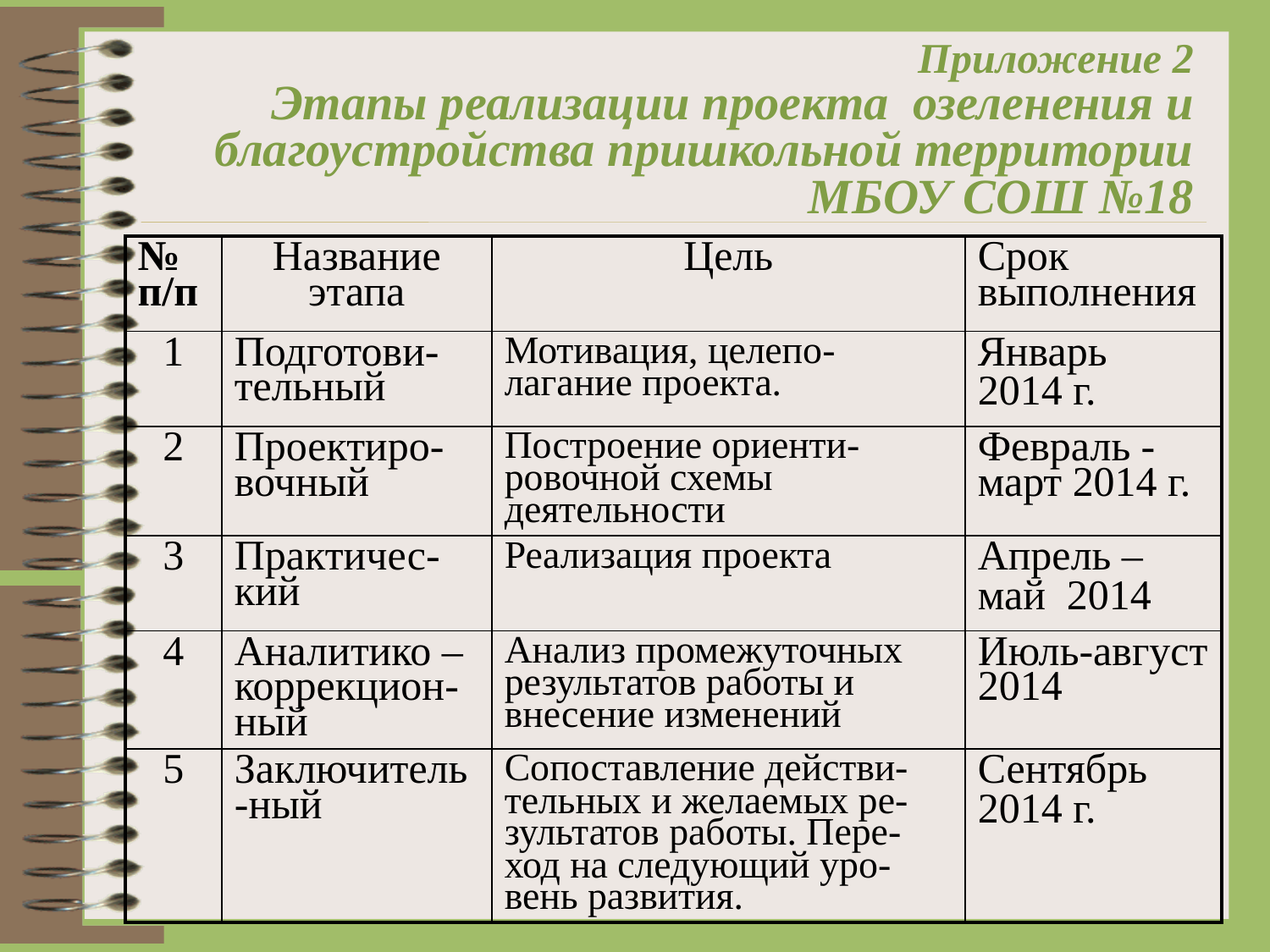

# Приложение 2 Этапы реализации проекта  озеленения и благоустройства пришкольной территории МБОУ СОШ №18
| № п/п | Название этапа | Цель | Срок выполнения |
| --- | --- | --- | --- |
| 1 | Подготови-тельный | Мотивация, целепо-лагание проекта. | Январь 2014 г. |
| 2 | Проектиро-вочный | Построение ориенти-ровочной схемы деятельности | Февраль - март 2014 г. |
| 3 | Практичес-кий | Реализация проекта | Апрель – май 2014 |
| 4 | Аналитико – коррекцион-ный | Анализ промежуточных результатов работы и внесение изменений | Июль-август 2014 |
| 5 | Заключитель-ный | Сопоставление действи-тельных и желаемых ре-зультатов работы. Пере-ход на следующий уро-вень развития. | Сентябрь 2014 г. |